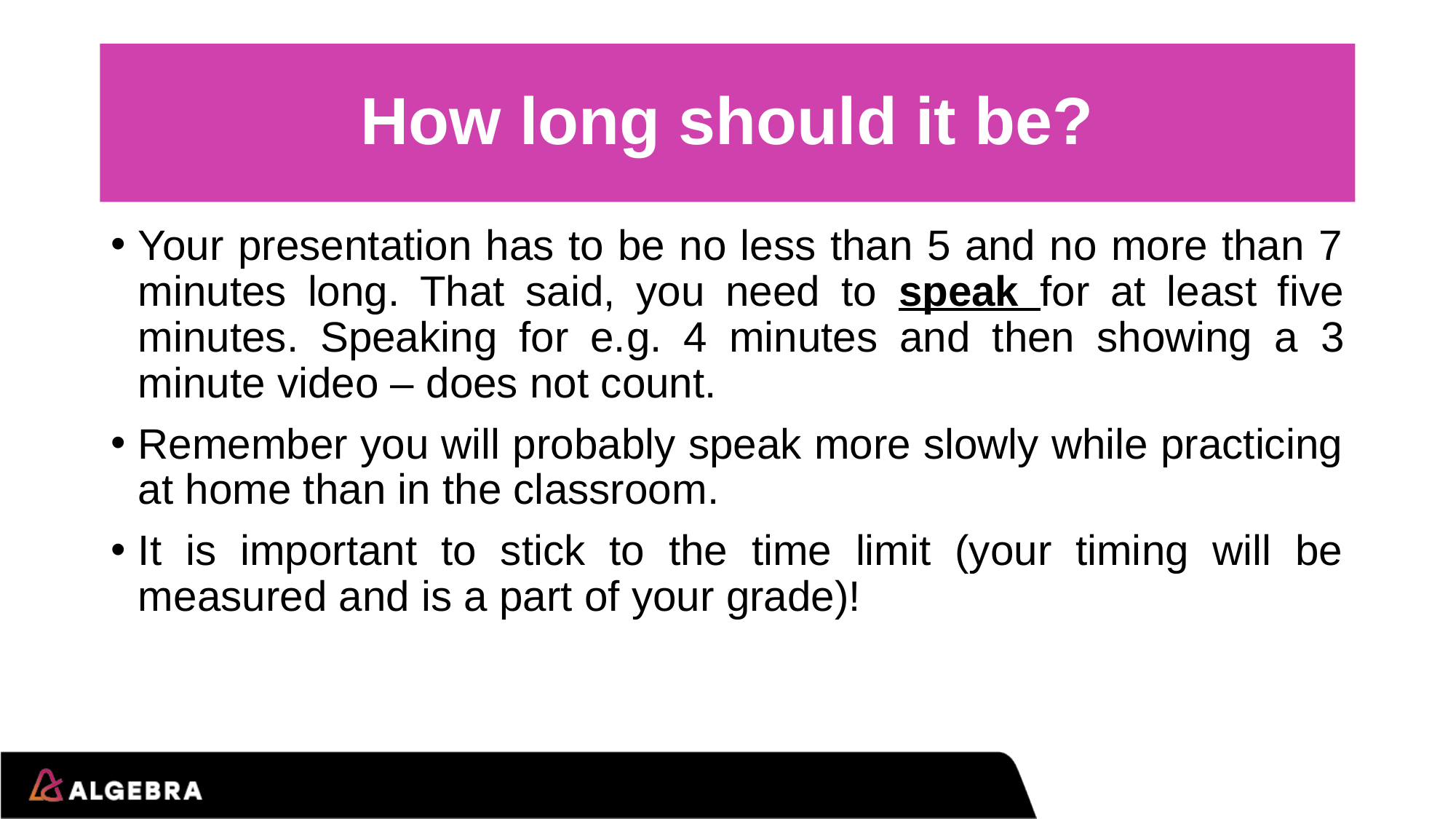

# How long should it be?
Your presentation has to be no less than 5 and no more than 7 minutes long. That said, you need to speak for at least five minutes. Speaking for e.g. 4 minutes and then showing a 3 minute video – does not count.
Remember you will probably speak more slowly while practicing at home than in the classroom.
It is important to stick to the time limit (your timing will be measured and is a part of your grade)!